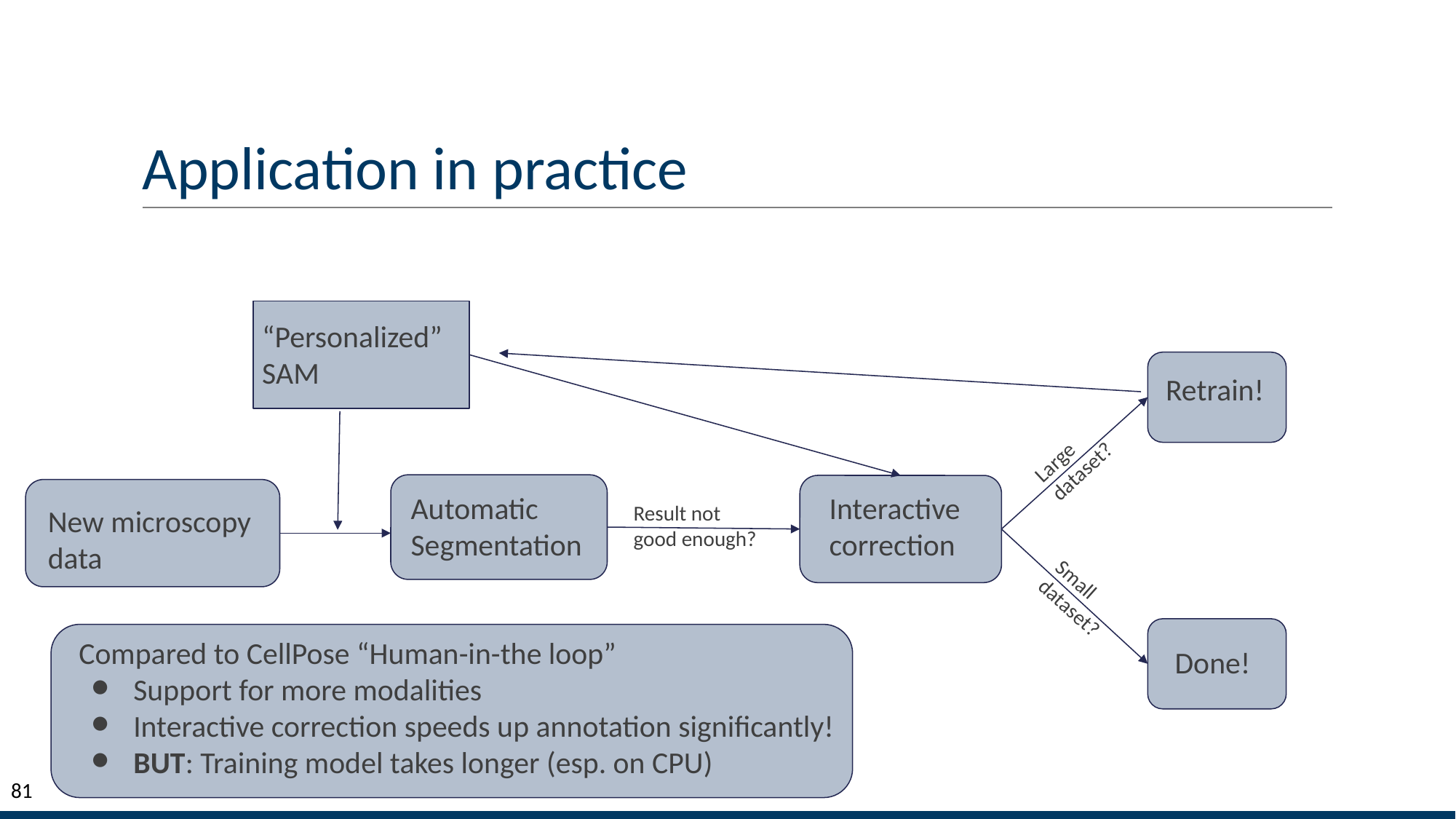

# Application in practice

“Personalized” SAM

Retrain!
Large dataset?

Automatic Segmentation
Interactive correction

Result not
good enough?
New microscopy data
Small dataset?

Compared to CellPose “Human-in-the loop”
Support for more modalities
Interactive correction speeds up annotation significantly!
BUT: Training model takes longer (esp. on CPU)

Done!
81